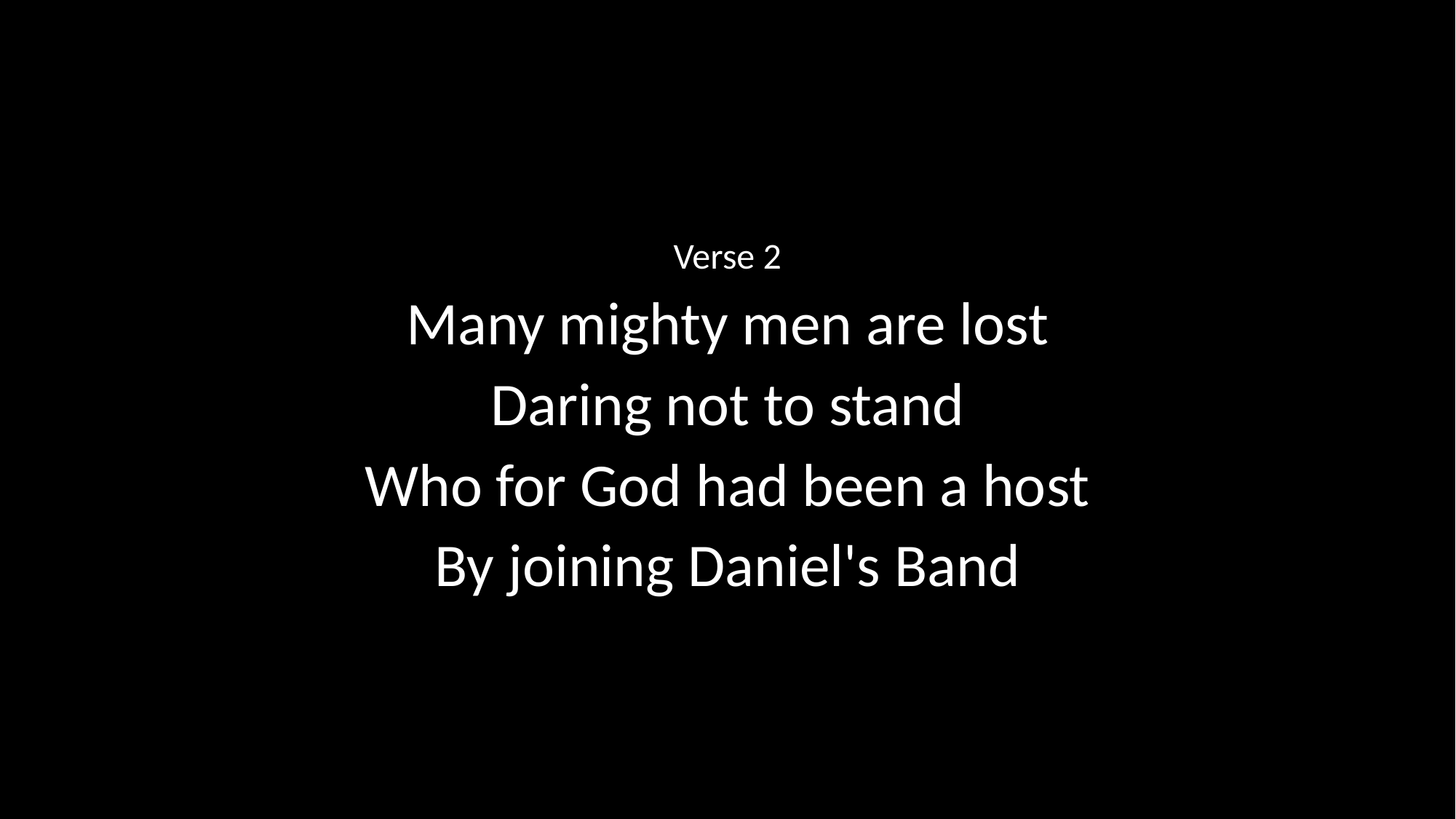

Verse 2
Many mighty men are lost
Daring not to stand
Who for God had been a host
By joining Daniel's Band